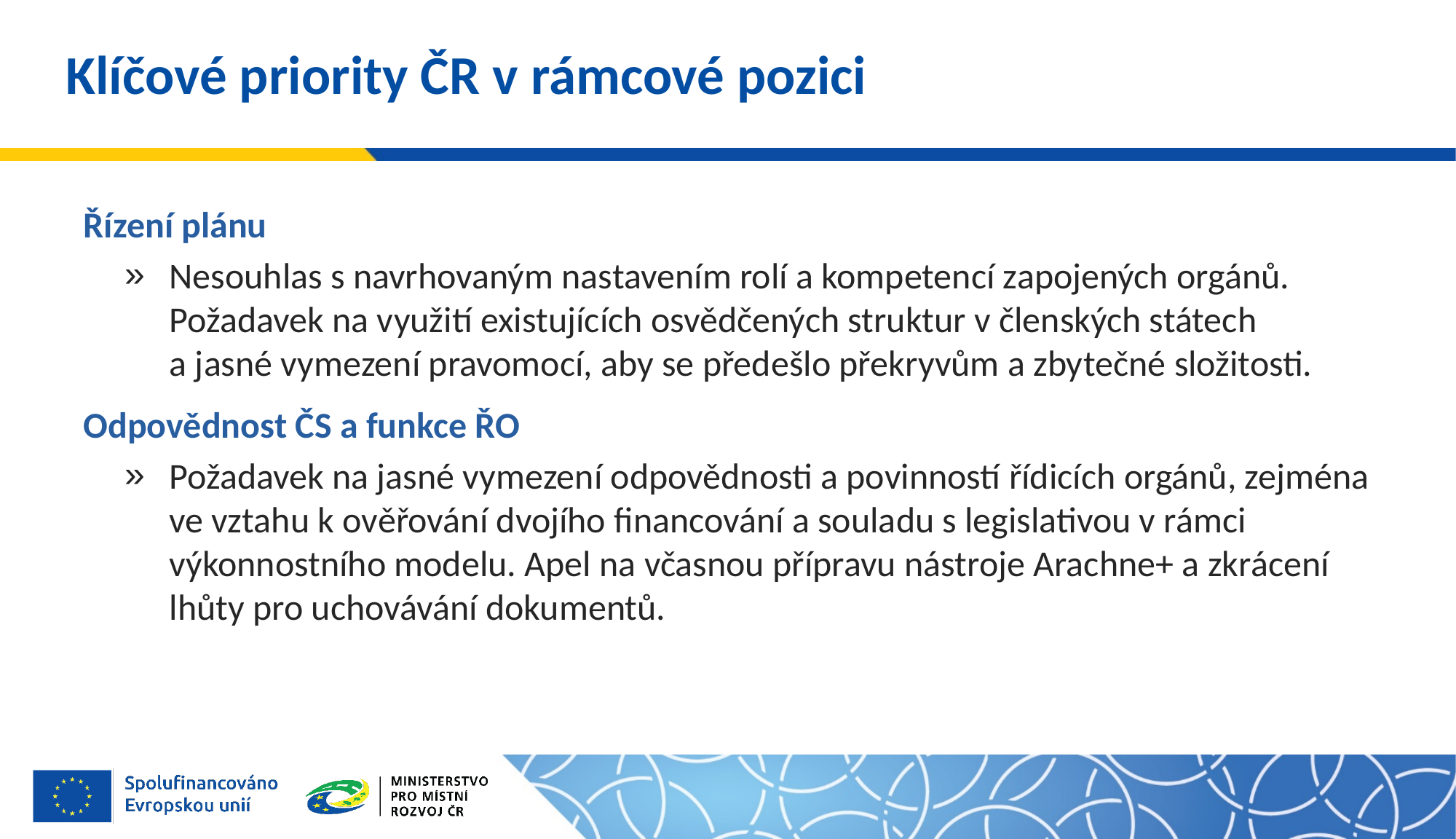

# Klíčové priority ČR v rámcové pozici
Řízení plánu
Nesouhlas s navrhovaným nastavením rolí a kompetencí zapojených orgánů. Požadavek na využití existujících osvědčených struktur v členských státech             a jasné vymezení pravomocí, aby se předešlo překryvům a zbytečné složitosti.
Odpovědnost ČS a funkce ŘO
Požadavek na jasné vymezení odpovědnosti a povinností řídicích orgánů, zejména ve vztahu k ověřování dvojího financování a souladu s legislativou v rámci výkonnostního modelu. Apel na včasnou přípravu nástroje Arachne+ a zkrácení lhůty pro uchovávání dokumentů.